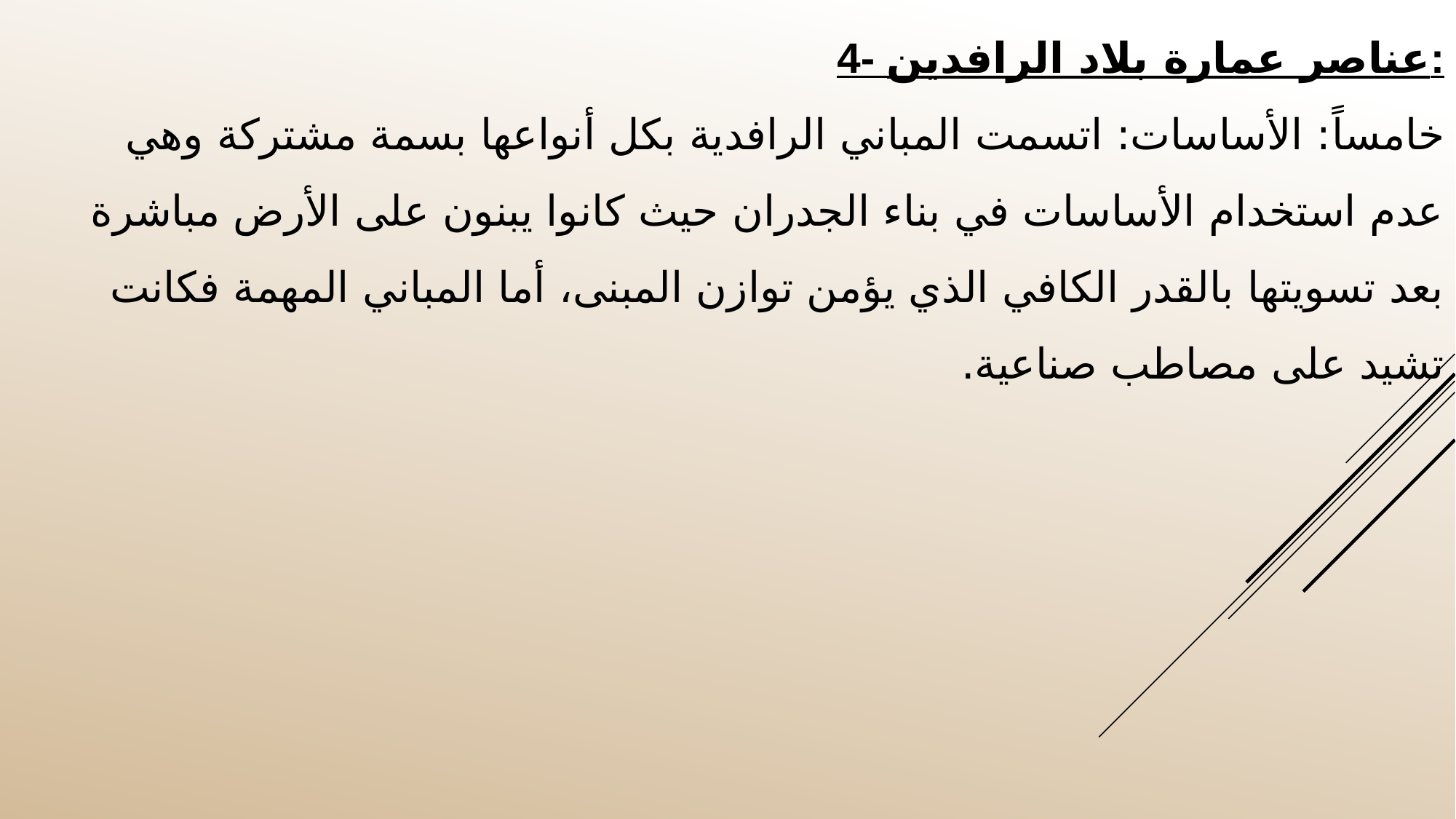

4- عناصر عمارة بلاد الرافدين:
خامساً: الأساسات: اتسمت المباني الرافدية بكل أنواعها بسمة مشتركة وهي عدم استخدام الأساسات في بناء الجدران حيث كانوا يبنون على الأرض مباشرة بعد تسويتها بالقدر الكافي الذي يؤمن توازن المبنى، أما المباني المهمة فكانت تشيد على مصاطب صناعية.